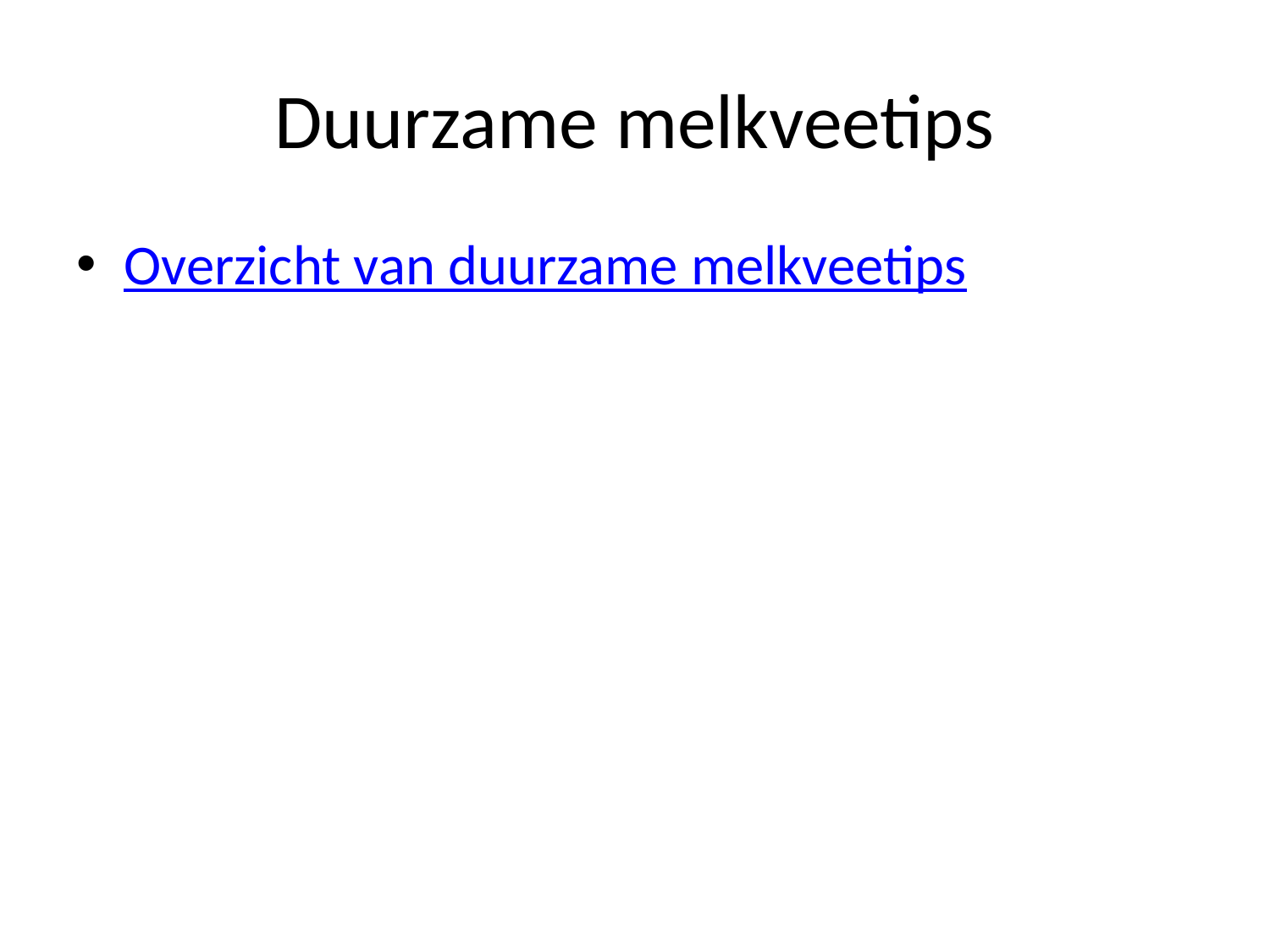

# Duurzame melkveetips
Overzicht van duurzame melkveetips